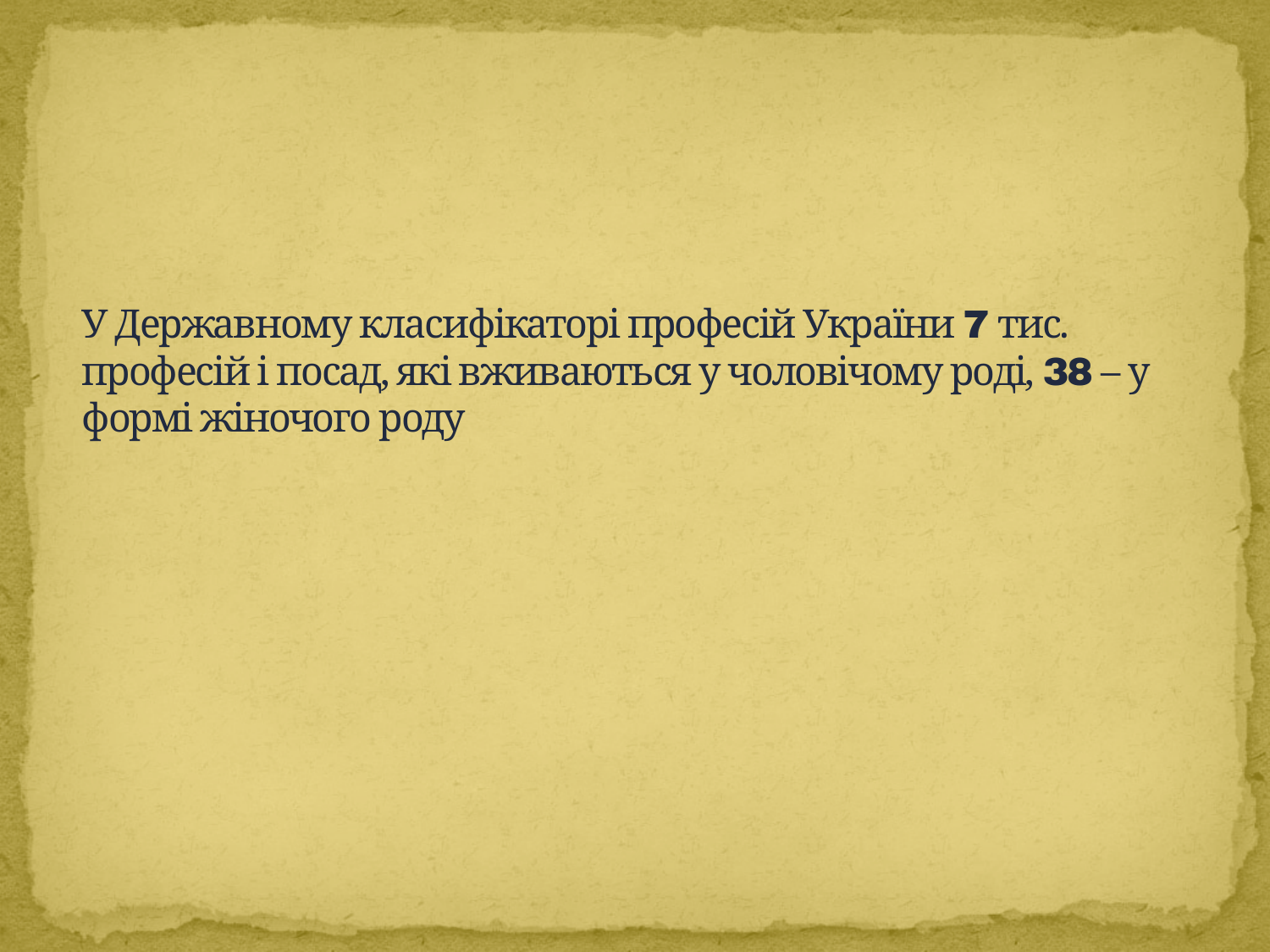

# У Державному класифікаторі професій України 7 тис. професій і посад, які вживаються у чоловічому роді, 38 – у формі жіночого роду